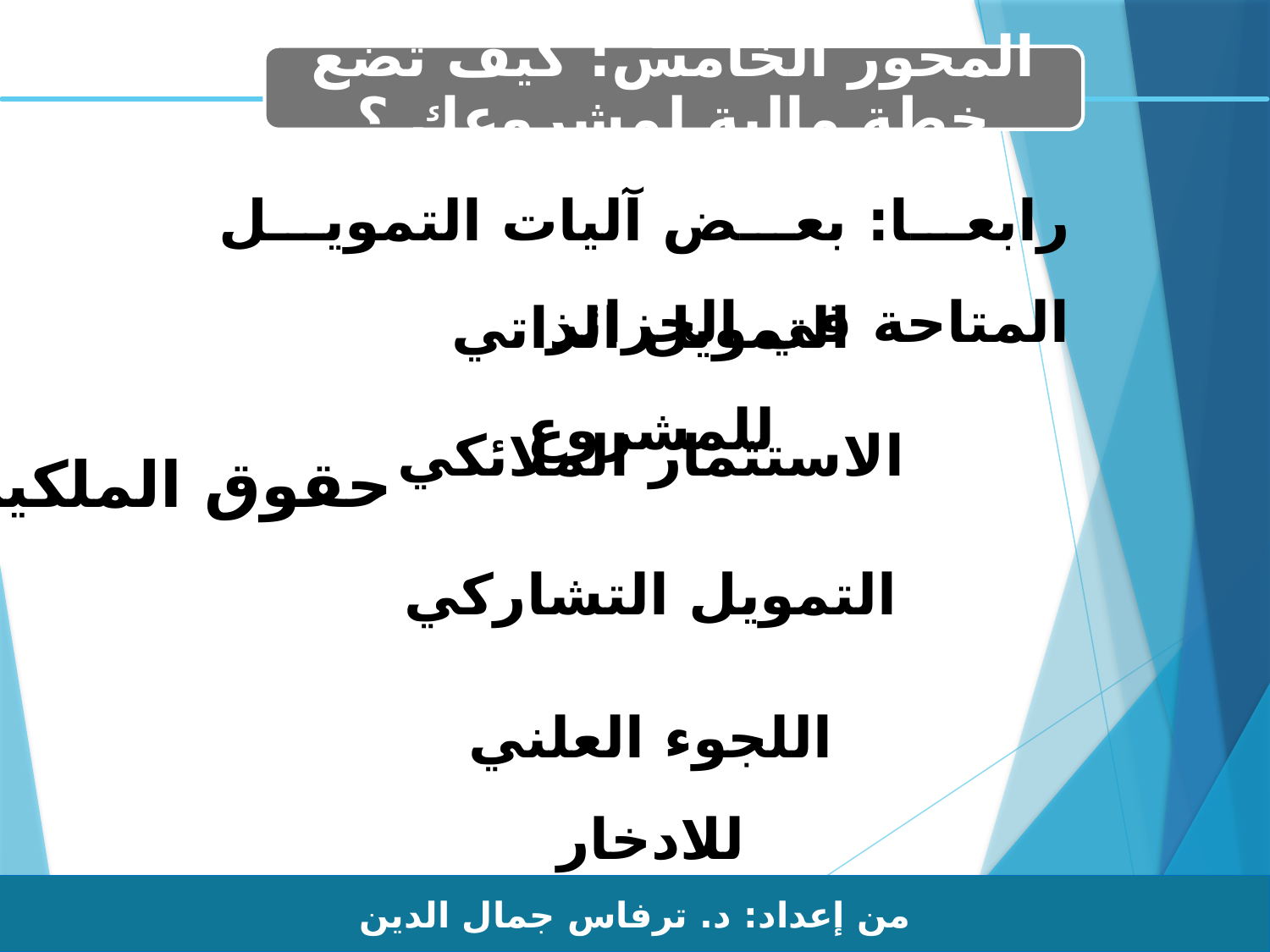

المحور الخامس: كيف تضع خطة مالية لمشروعك ؟
21/06/2017
رابعا: بعض آليات التمويل المتاحة في الجزائر
التمويل الذاتي للمشروع
الاستثمار الملائكي
حقوق الملكية
التمويل التشاركي
اللجوء العلني للادخار
من إعداد: د. ترفاس جمال الدين